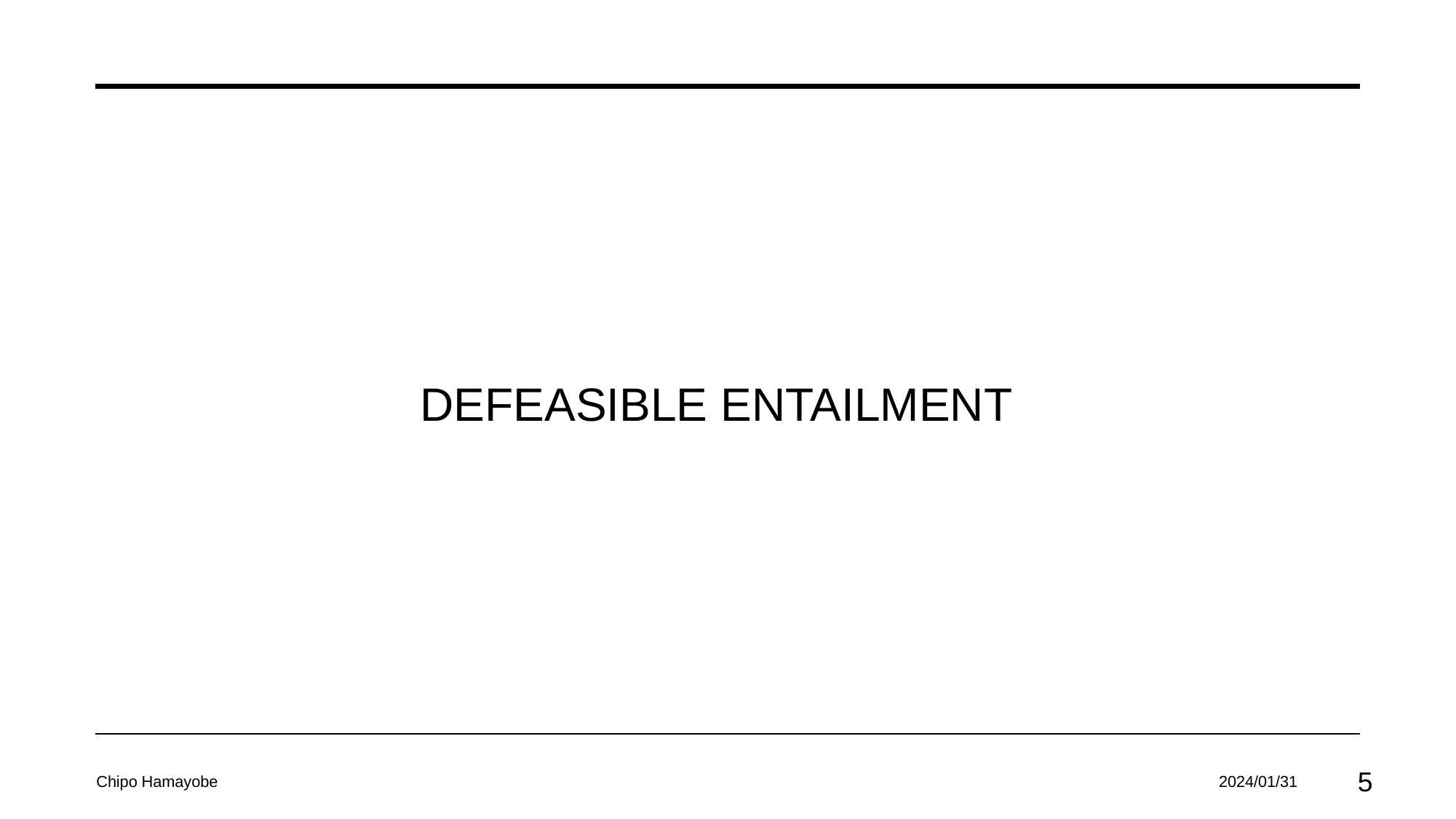

# DEFEASIBLE ENTAILMENT
Chipo Hamayobe
2024/01/31
5